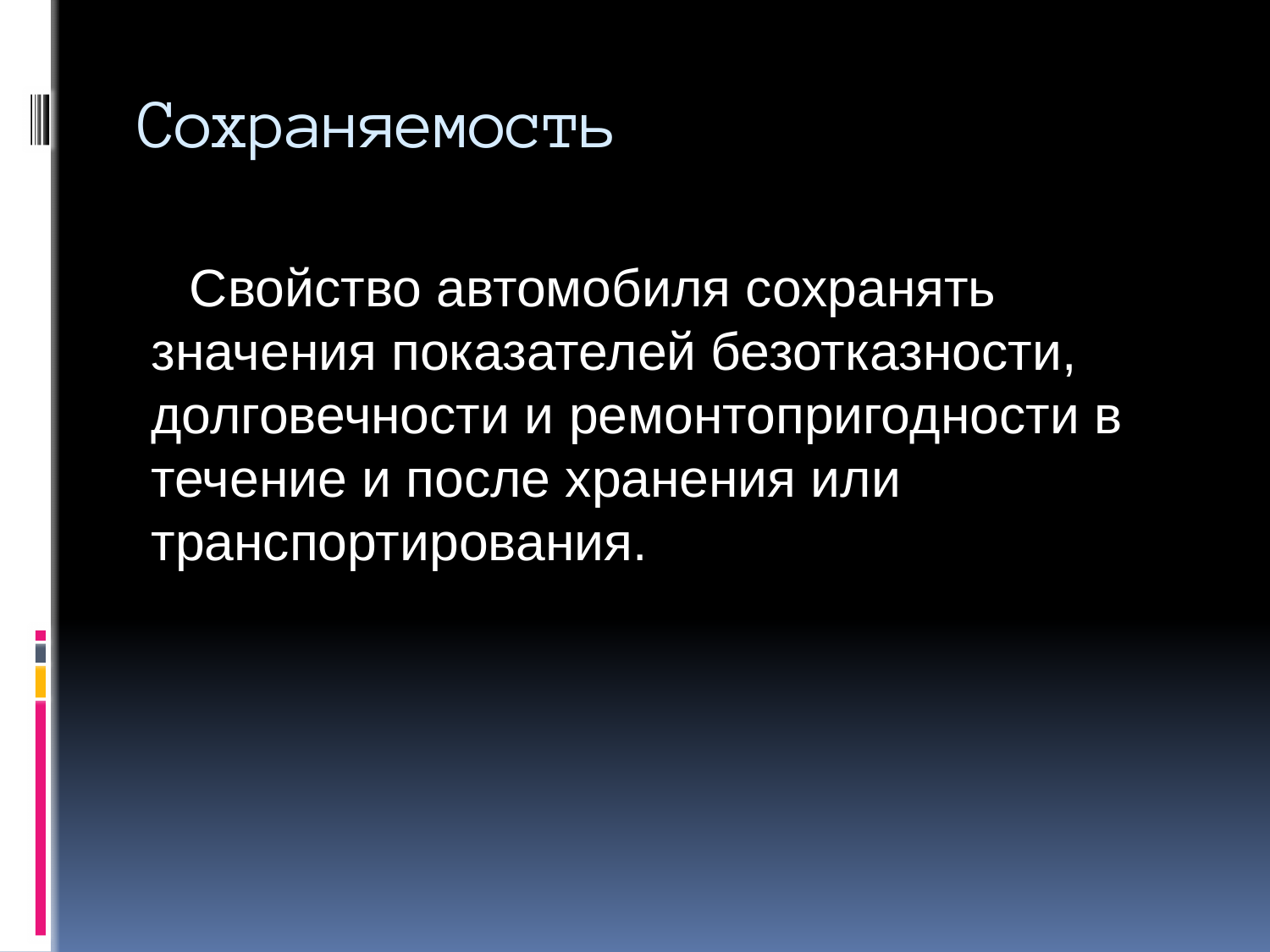

# Сохраняемость
Свойство автомобиля сохранять значения показателей безотказности, долговечности и ремонтопригодности в течение и после хранения или транспортирования.